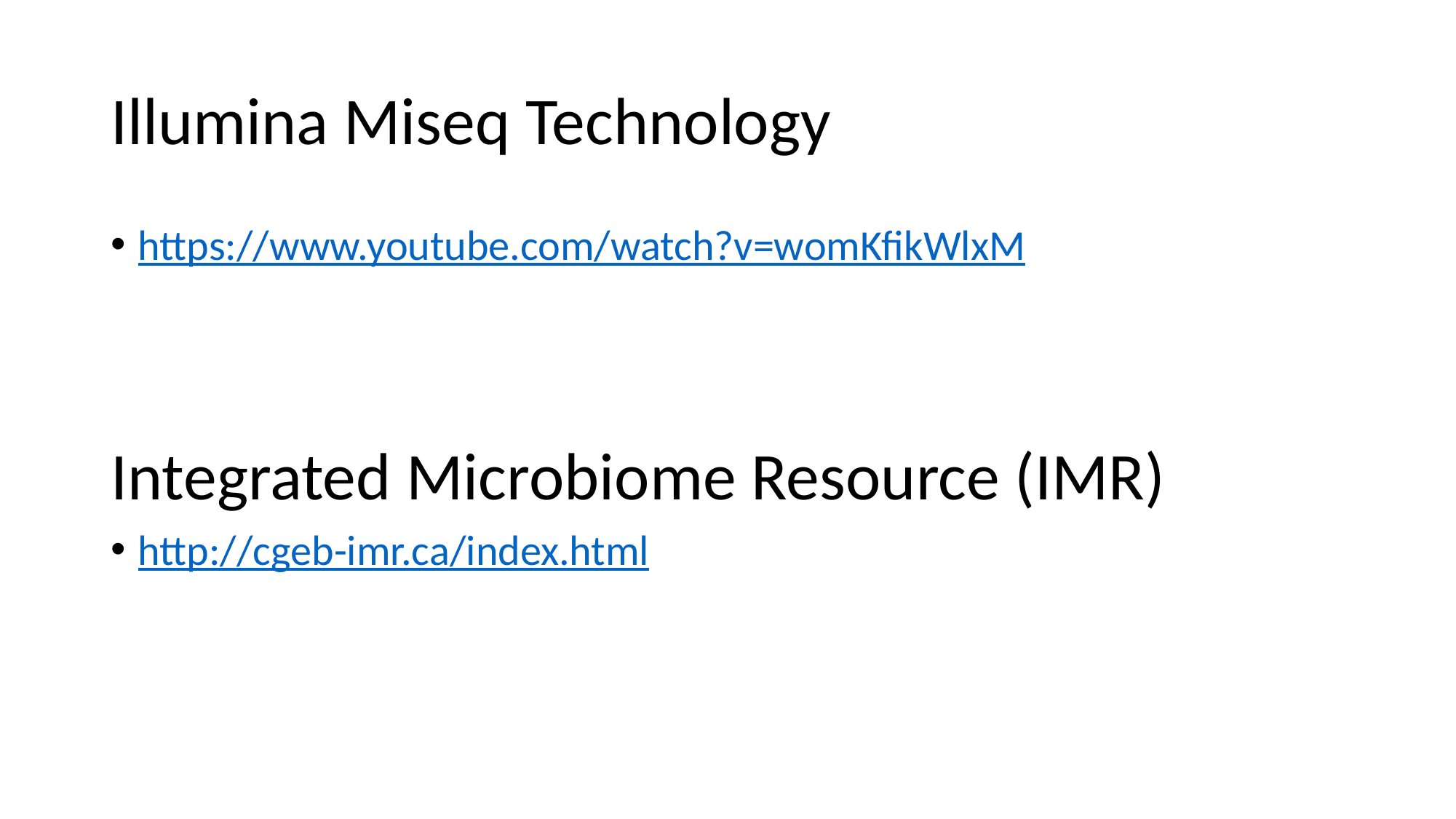

# Illumina Miseq Technology
https://www.youtube.com/watch?v=womKfikWlxM

http://cgeb-imr.ca/index.html

Integrated Microbiome Resource (IMR)